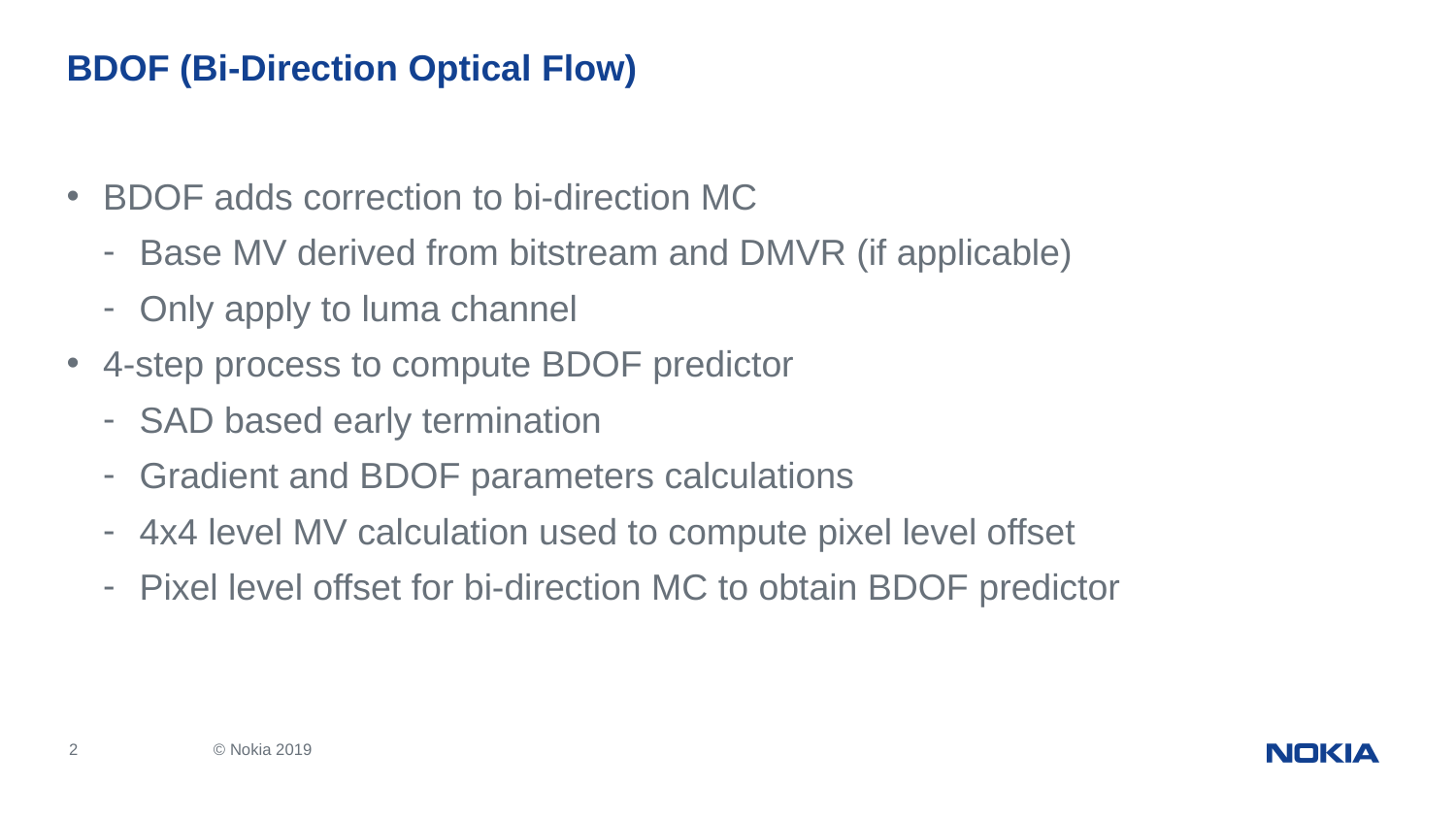

# BDOF (Bi-Direction Optical Flow)

BDOF adds correction to bi-direction MC
Base MV derived from bitstream and DMVR (if applicable)
Only apply to luma channel
4-step process to compute BDOF predictor
SAD based early termination
Gradient and BDOF parameters calculations
4x4 level MV calculation used to compute pixel level offset
Pixel level offset for bi-direction MC to obtain BDOF predictor